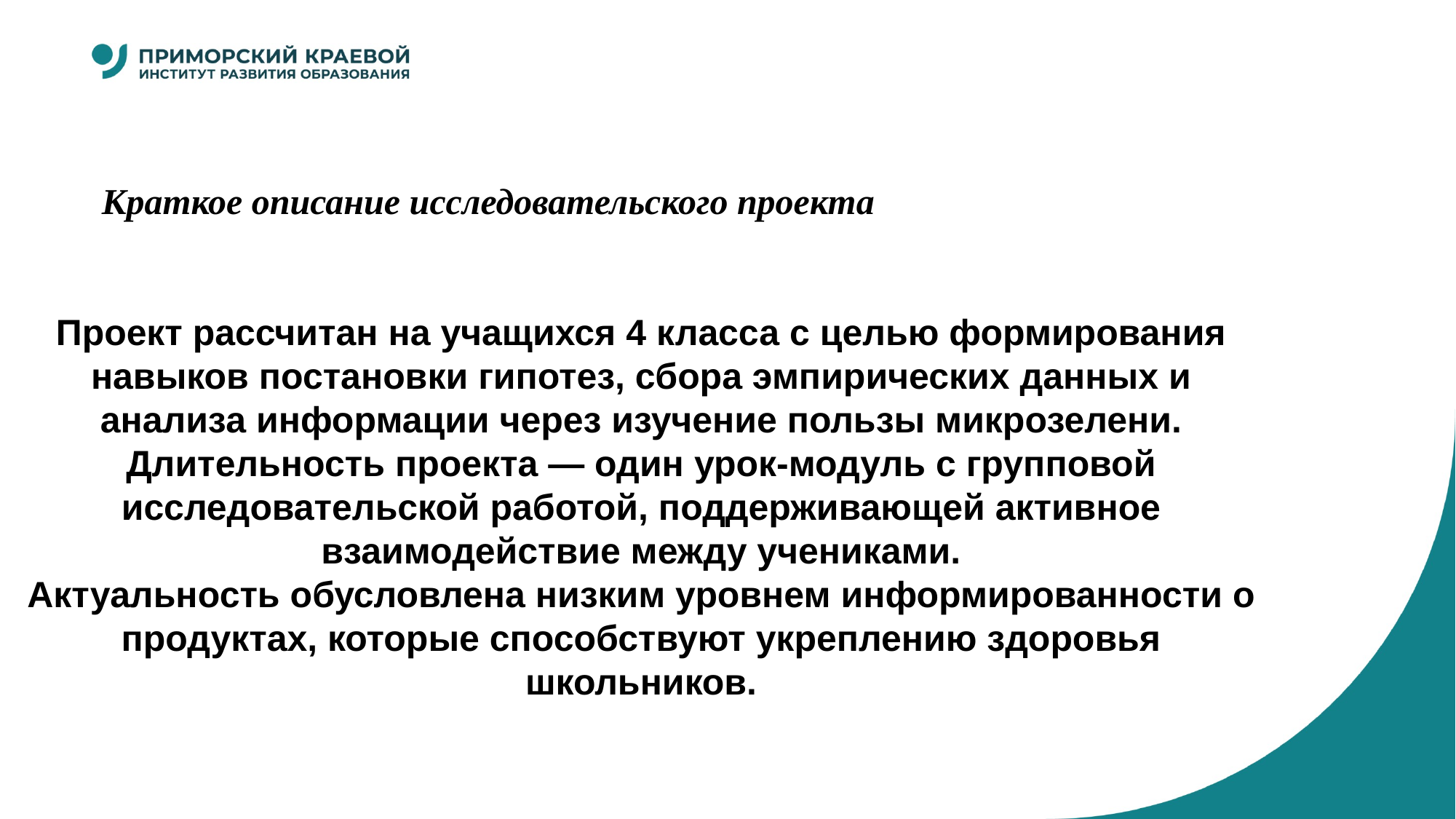

Краткое описание исследовательского проекта

# Проект рассчитан на учащихся 4 класса с целью формирования навыков постановки гипотез, сбора эмпирических данных и анализа информации через изучение пользы микрозелени. Длительность проекта — один урок-модуль с групповой исследовательской работой, поддерживающей активное взаимодействие между учениками. Актуальность обусловлена низким уровнем информированности о продуктах, которые способствуют укреплению здоровья школьников.